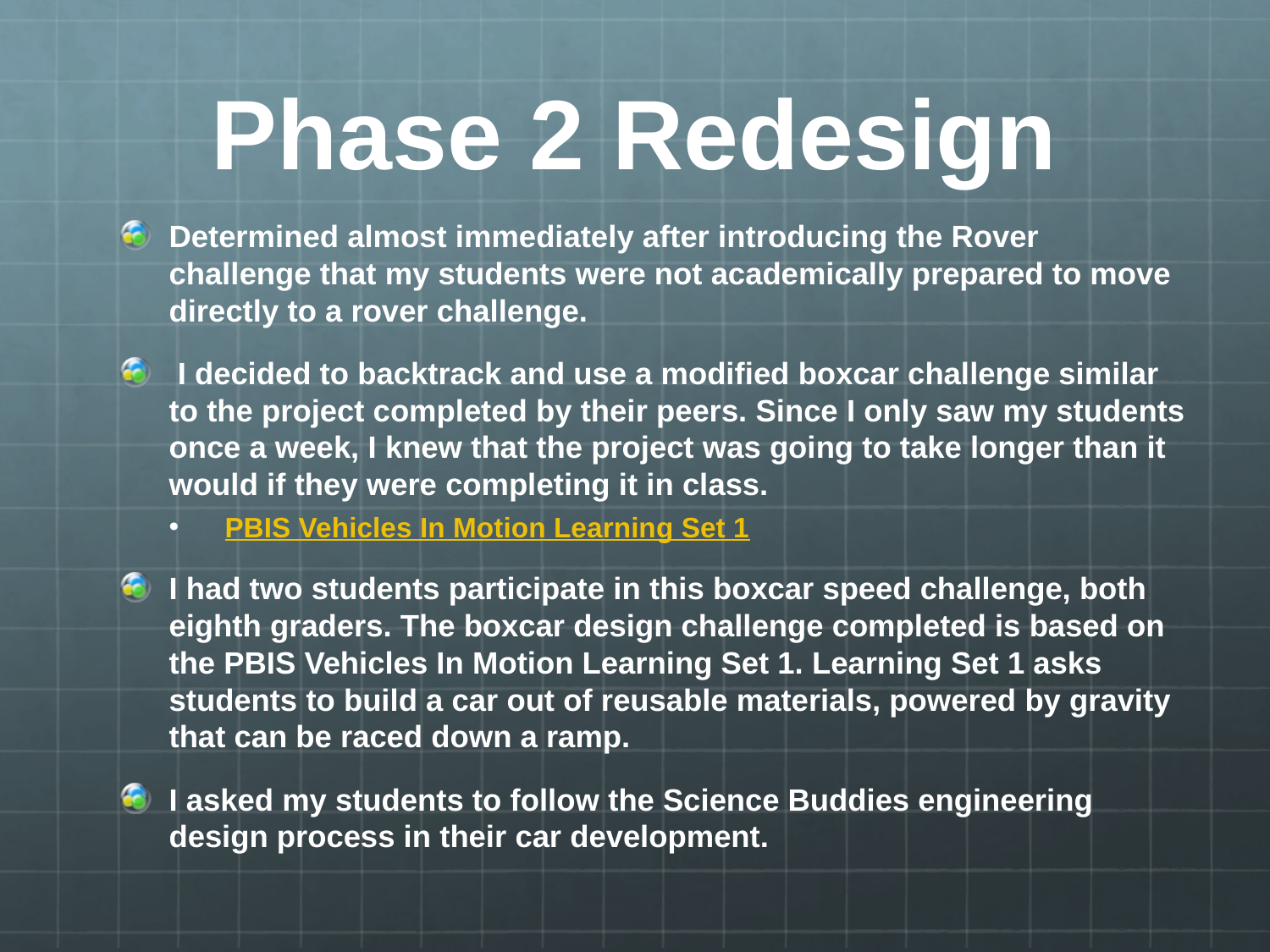

# Phase 2 Redesign
Determined almost immediately after introducing the Rover challenge that my students were not academically prepared to move directly to a rover challenge.
 I decided to backtrack and use a modified boxcar challenge similar to the project completed by their peers. Since I only saw my students once a week, I knew that the project was going to take longer than it would if they were completing it in class.
 PBIS Vehicles In Motion Learning Set 1
I had two students participate in this boxcar speed challenge, both eighth graders. The boxcar design challenge completed is based on the PBIS Vehicles In Motion Learning Set 1. Learning Set 1 asks students to build a car out of reusable materials, powered by gravity that can be raced down a ramp.
I asked my students to follow the Science Buddies engineering design process in their car development.